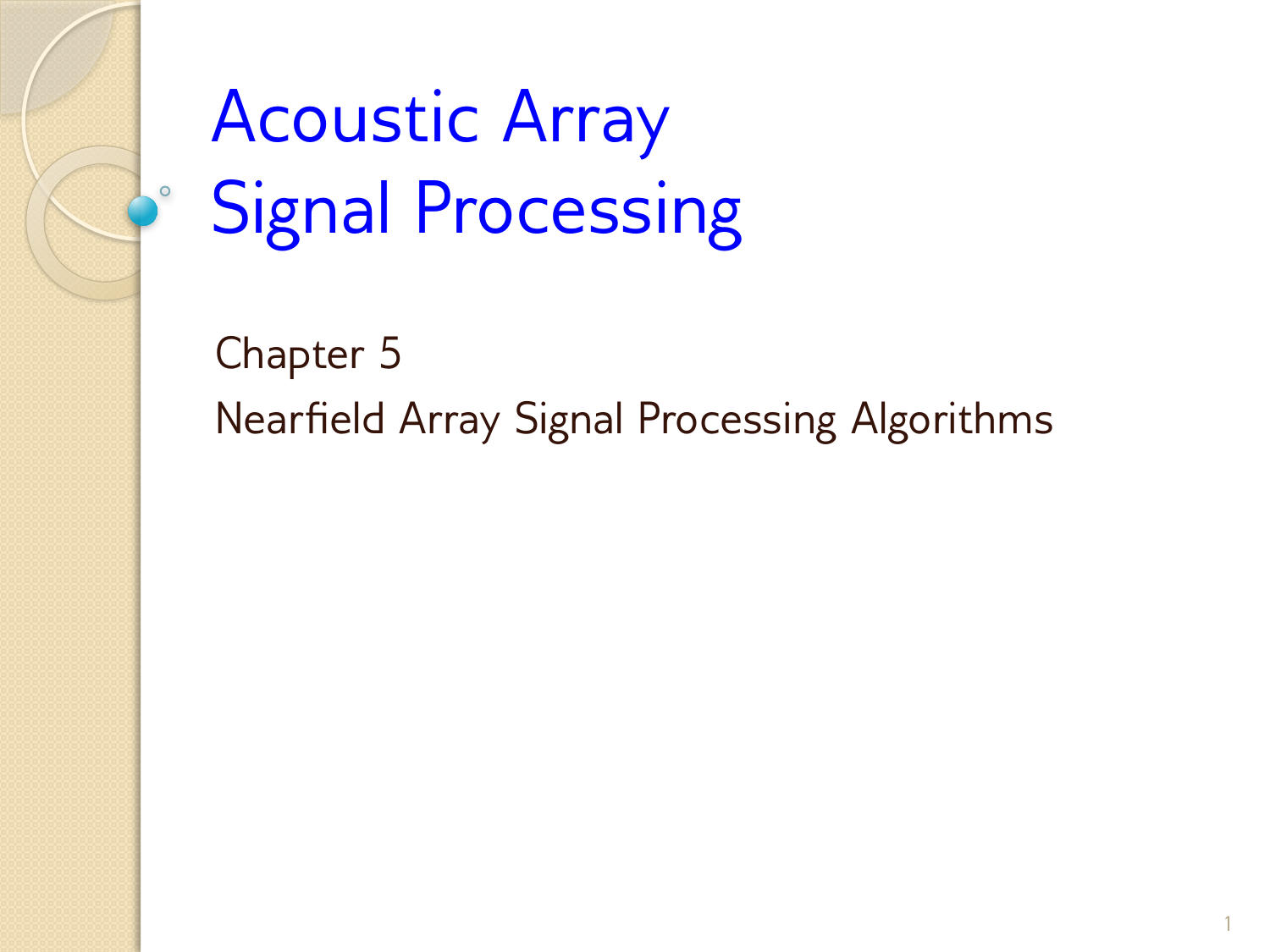

# Acoustic Array Signal Processing

Chapter 5
Nearfield Array Signal Processing Algorithms

1